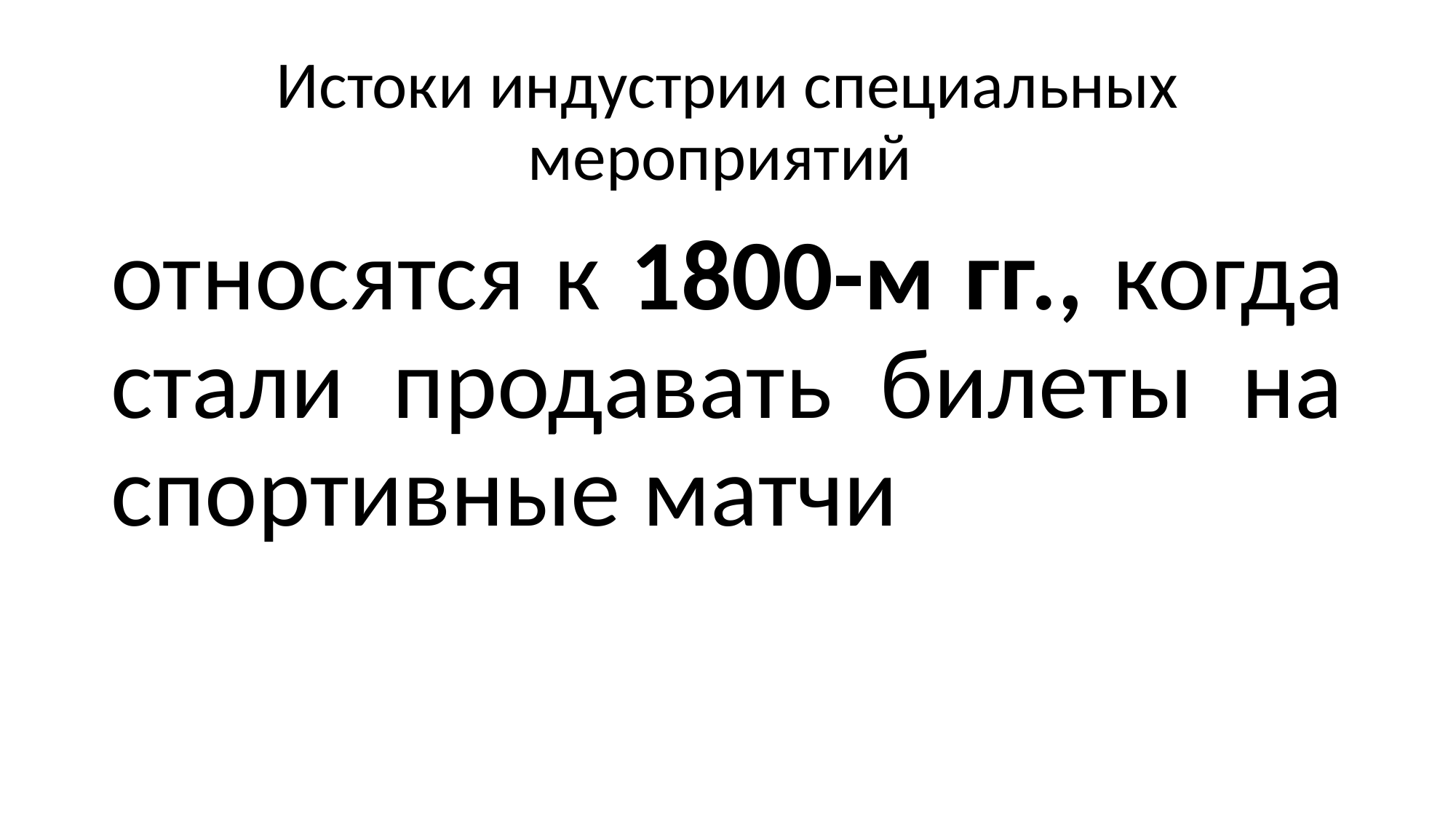

# Истоки индустрии специальных мероприятий
относятся к 1800-м гг., когда стали продавать билеты на спортивные матчи